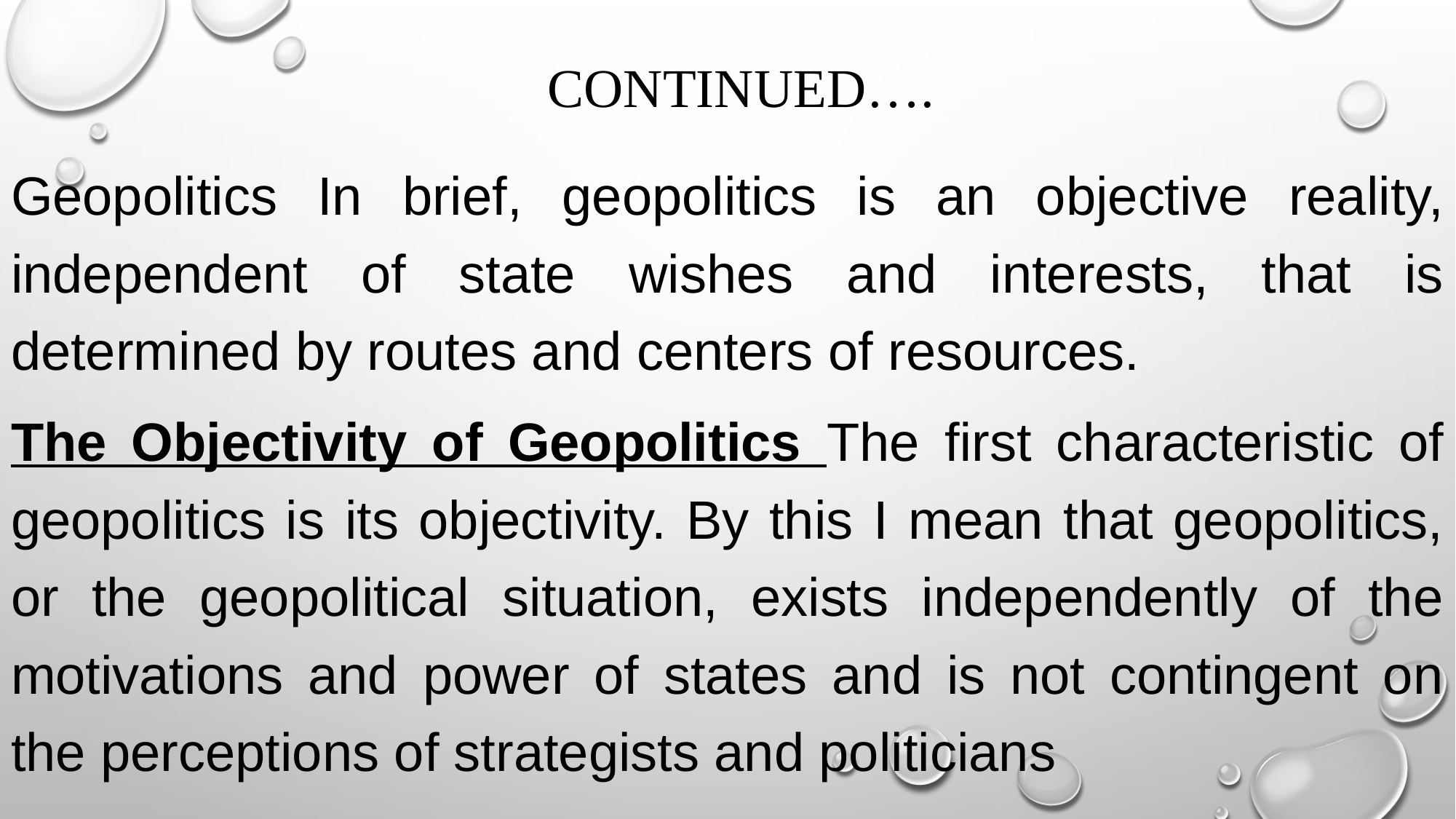

# continued….
Geopolitics In brief, geopolitics is an objective reality, independent of state wishes and interests, that is determined by routes and centers of resources.
The Objectivity of Geopolitics The ﬁrst characteristic of geopolitics is its objectivity. By this I mean that geopolitics, or the geopolitical situation, exists independently of the motivations and power of states and is not contingent on the perceptions of strategists and politicians